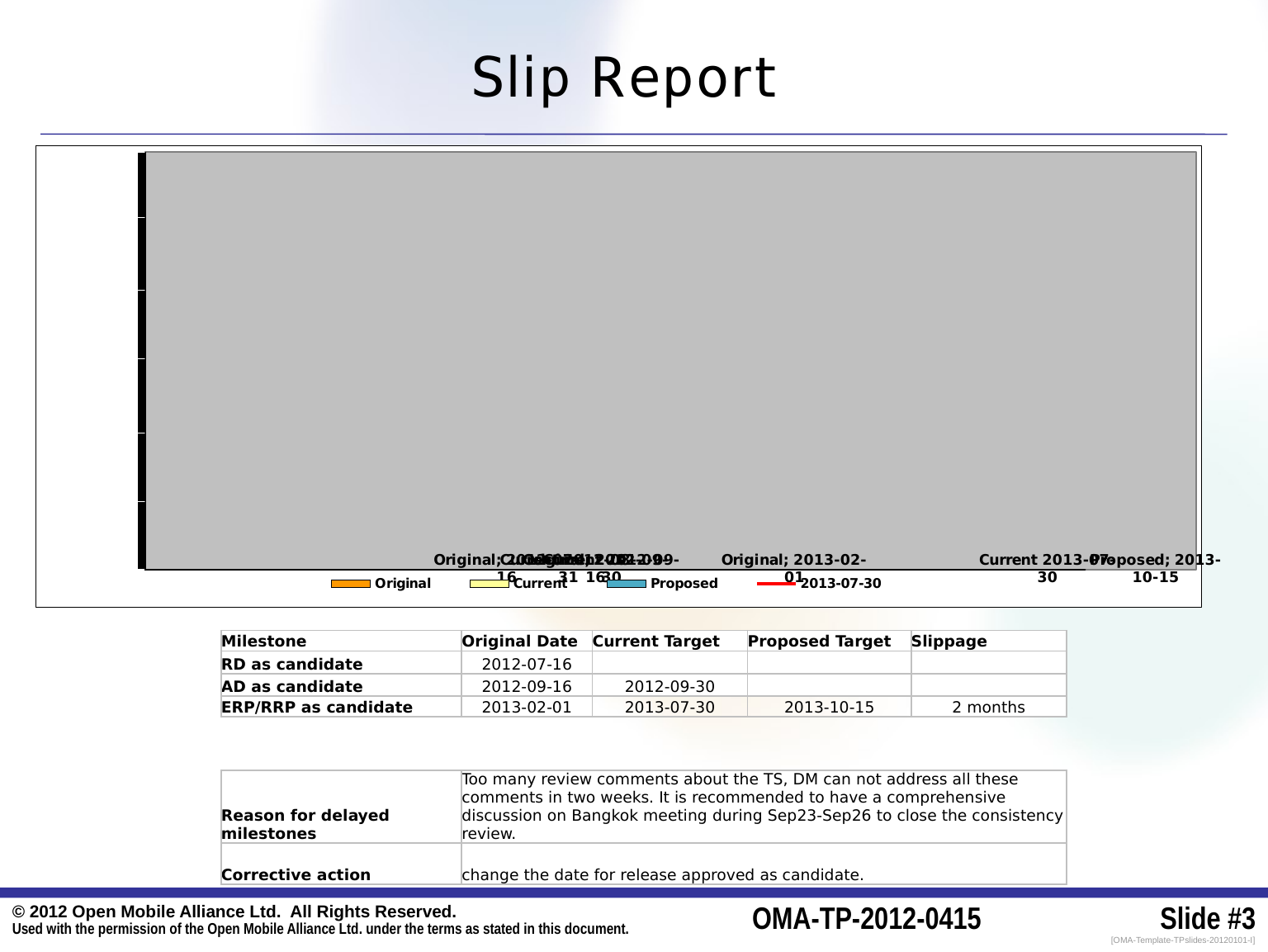

Slip Report

[unsupported chart]

| Milestone | Original Date | Current Target | Proposed Target | Slippage |
| --- | --- | --- | --- | --- |
| RD as candidate | 2012-07-16 |  |  |  |
| AD as candidate | 2012-09-16 | 2012-09-30 |  |  |
| ERP/RRP as candidate | 2013-02-01 | 2013-07-30 | 2013-10-15 | 2 months |
|  |  |  |  |  |
|  |  |  |  |  |
|  |  |  |  |  |
| Reason for delayed milestones | Too many review comments about the TS, DM can not address all these comments in two weeks. It is recommended to have a comprehensive discussion on Bangkok meeting during Sep23-Sep26 to close the consistency review. |  |  |  |
| Corrective action | change the date for release approved as candidate. |  |  |  |